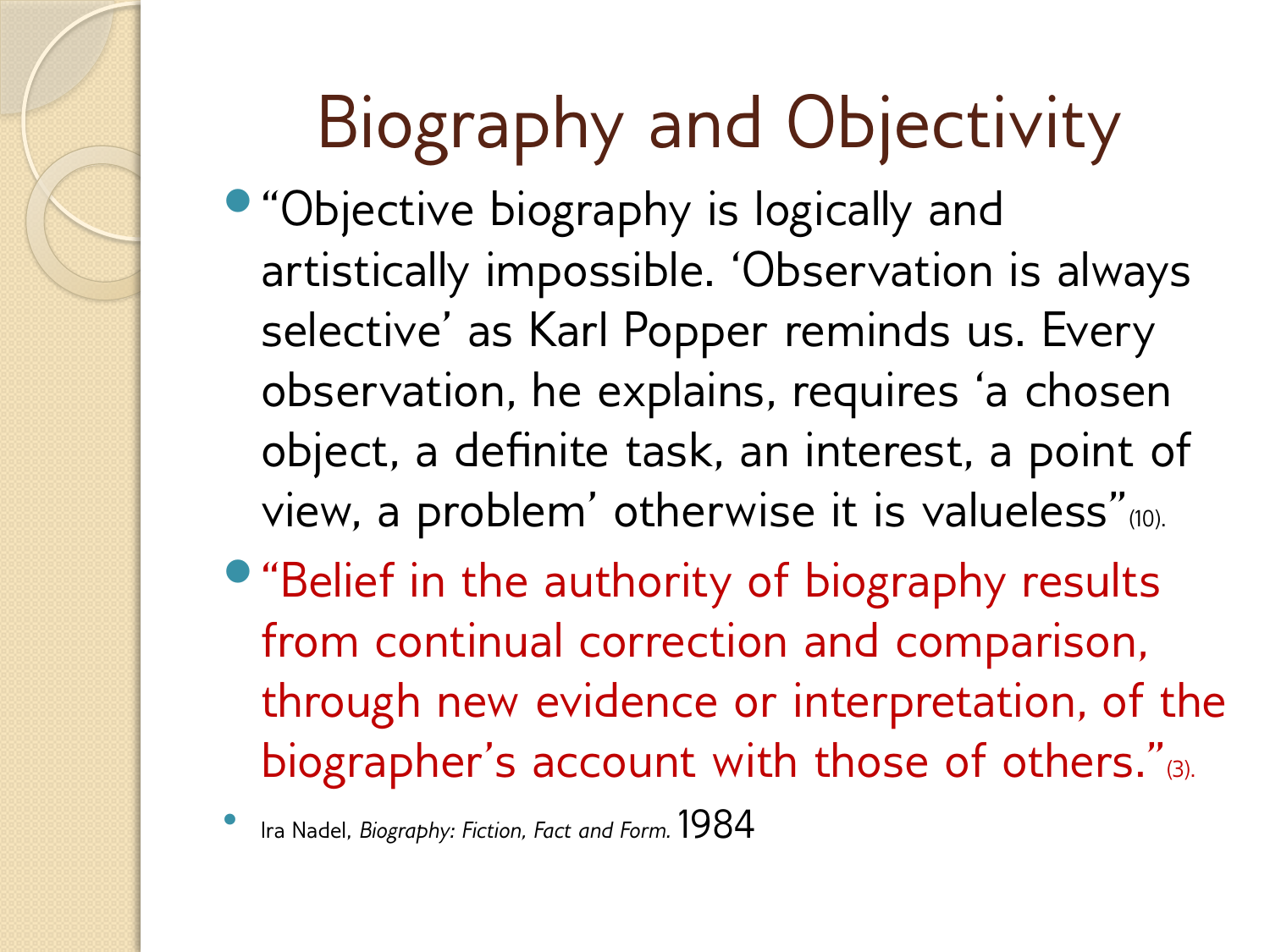

# Biography and Objectivity
“Objective biography is logically and artistically impossible. ‘Observation is always selective’ as Karl Popper reminds us. Every observation, he explains, requires ‘a chosen object, a definite task, an interest, a point of view, a problem’ otherwise it is valueless”(10).
“Belief in the authority of biography results from continual correction and comparison, through new evidence or interpretation, of the biographer’s account with those of others.”(3).
Ira Nadel, Biography: Fiction, Fact and Form. 1984